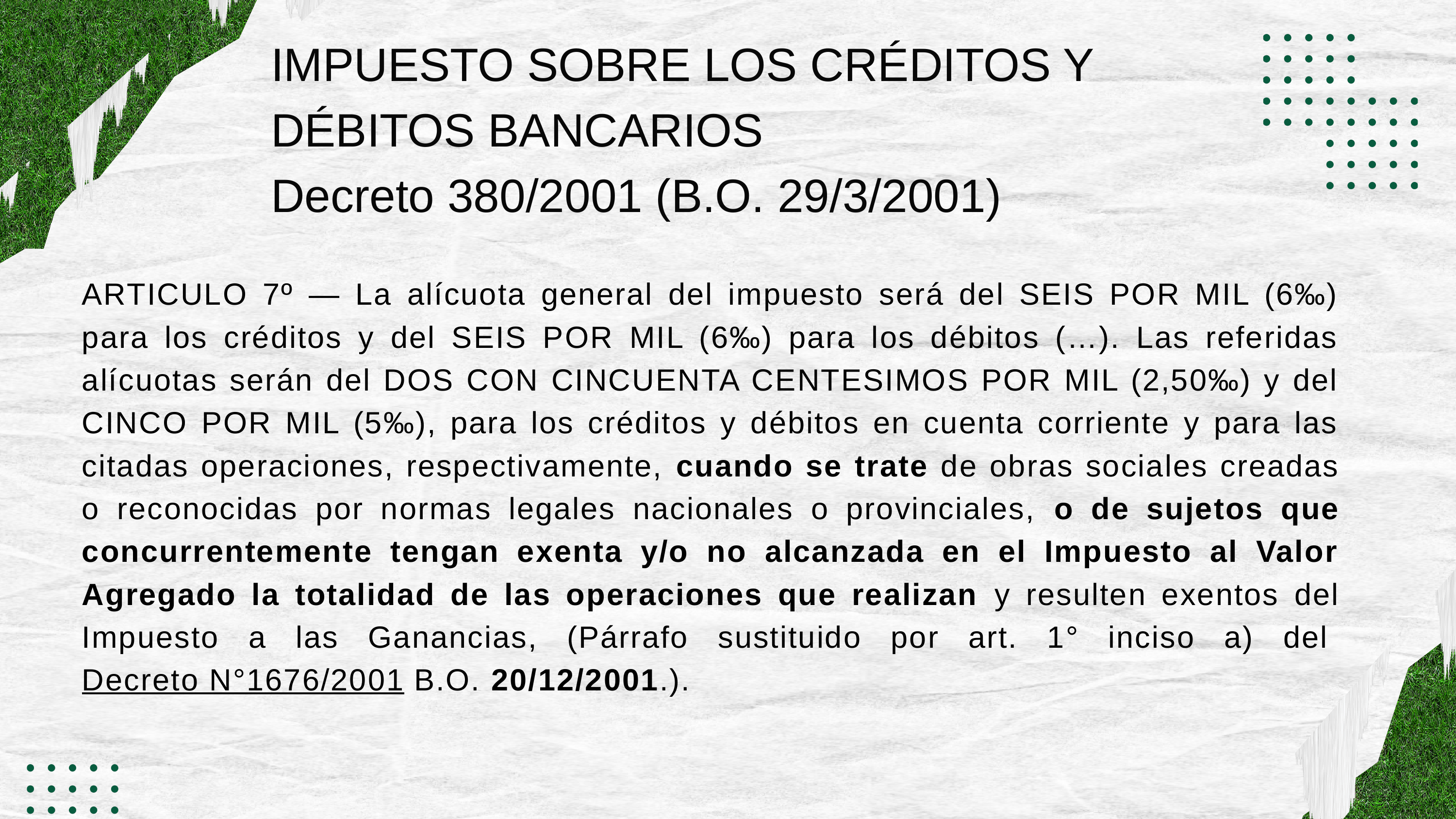

IMPUESTO SOBRE LOS CRÉDITOS Y DÉBITOS BANCARIOS
Decreto 380/2001 (B.O. 29/3/2001)

ARTICULO 7º — La alícuota general del impuesto será del SEIS POR MIL (6‰) para los créditos y del SEIS POR MIL (6‰) para los débitos (…). Las referidas alícuotas serán del DOS CON CINCUENTA CENTESIMOS POR MIL (2,50‰) y del CINCO POR MIL (5‰), para los créditos y débitos en cuenta corriente y para las citadas operaciones, respectivamente, cuando se trate de obras sociales creadas o reconocidas por normas legales nacionales o provinciales, o de sujetos que concurrentemente tengan exenta y/o no alcanzada en el Impuesto al Valor Agregado la totalidad de las operaciones que realizan y resulten exentos del Impuesto a las Ganancias, (Párrafo sustituido por art. 1° inciso a) del Decreto N°1676/2001 B.O. 20/12/2001.).